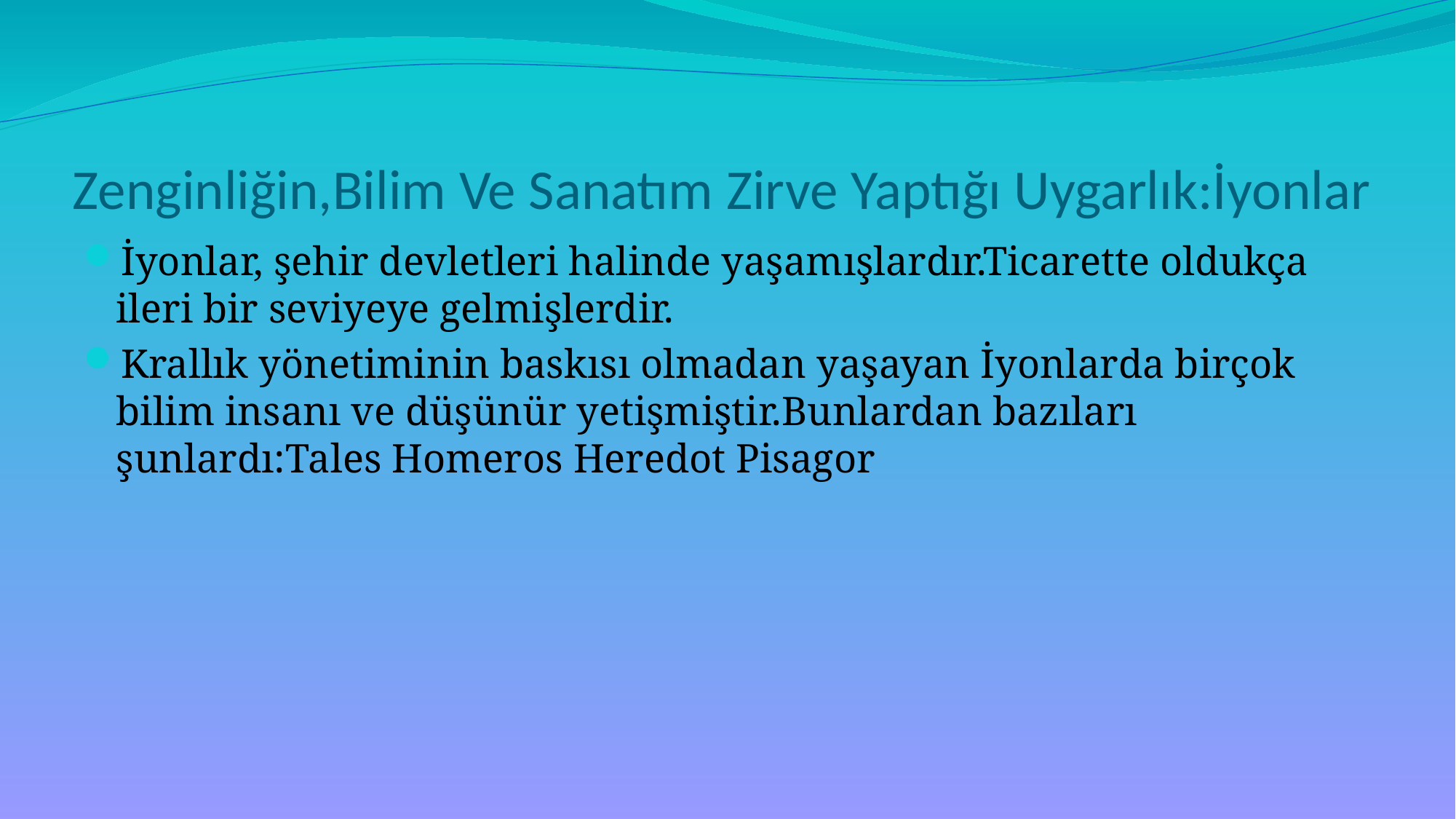

# Zenginliğin,Bilim Ve Sanatım Zirve Yaptığı Uygarlık:İyonlar
İyonlar, şehir devletleri halinde yaşamışlardır.Ticarette oldukça ileri bir seviyeye gelmişlerdir.
Krallık yönetiminin baskısı olmadan yaşayan İyonlarda birçok bilim insanı ve düşünür yetişmiştir.Bunlardan bazıları şunlardı:Tales Homeros Heredot Pisagor